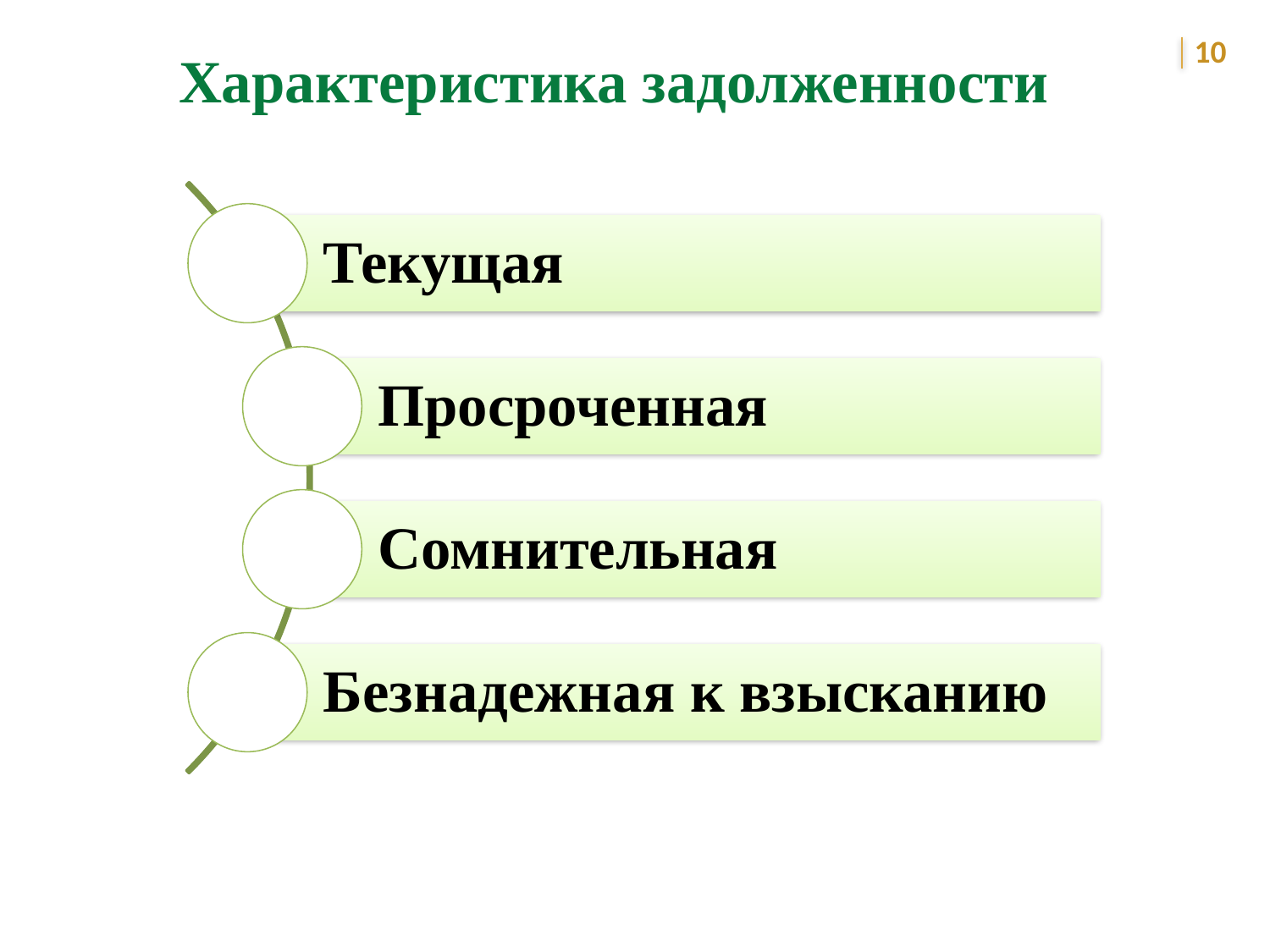

10
Характеристика задолженности
Текущая
Просроченная
Сомнительная
Безнадежная к взысканию